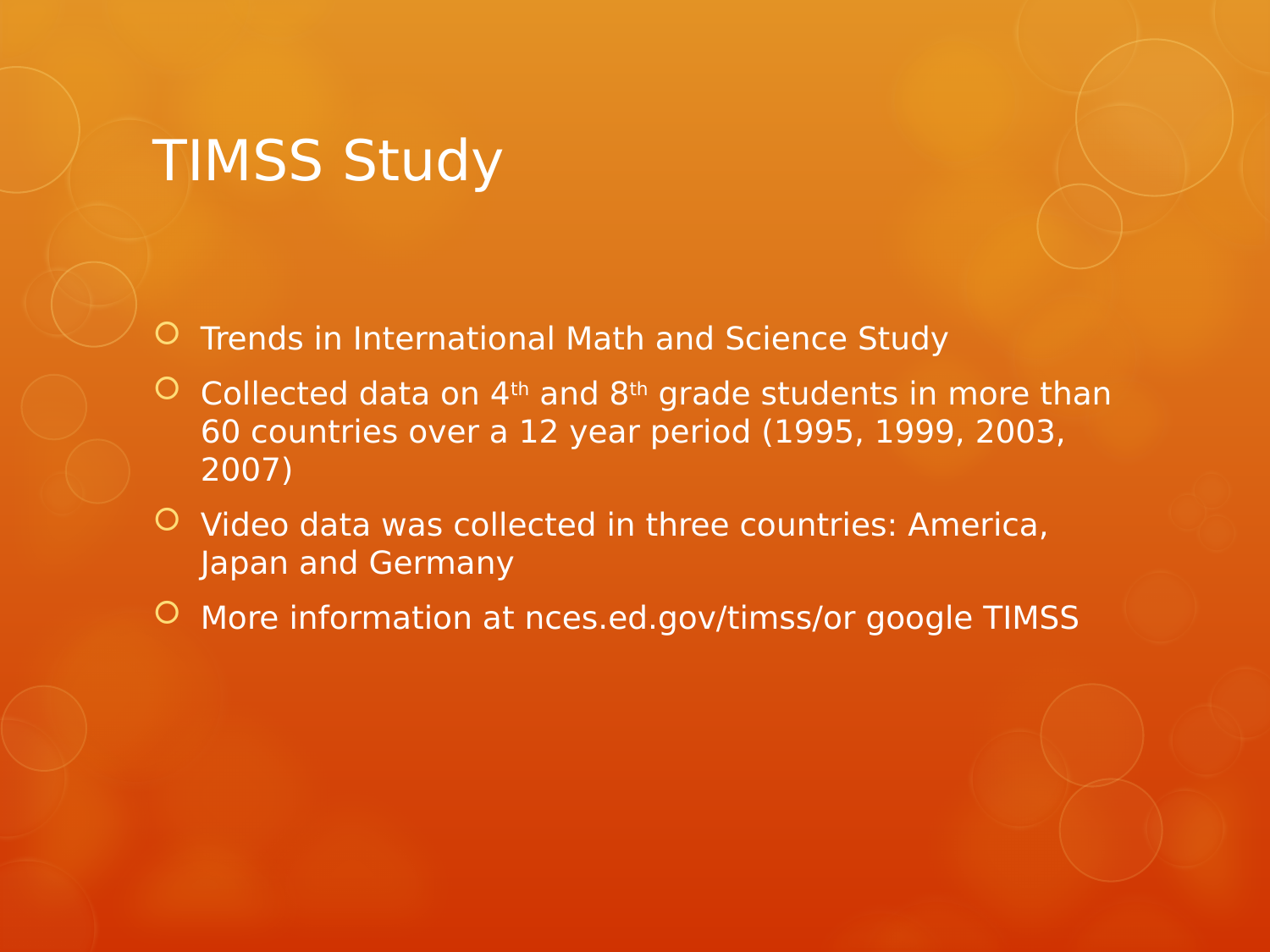

# TIMSS Study
Trends in International Math and Science Study
Collected data on 4th and 8th grade students in more than 60 countries over a 12 year period (1995, 1999, 2003, 2007)
Video data was collected in three countries: America, Japan and Germany
More information at nces.ed.gov/timss/or google TIMSS